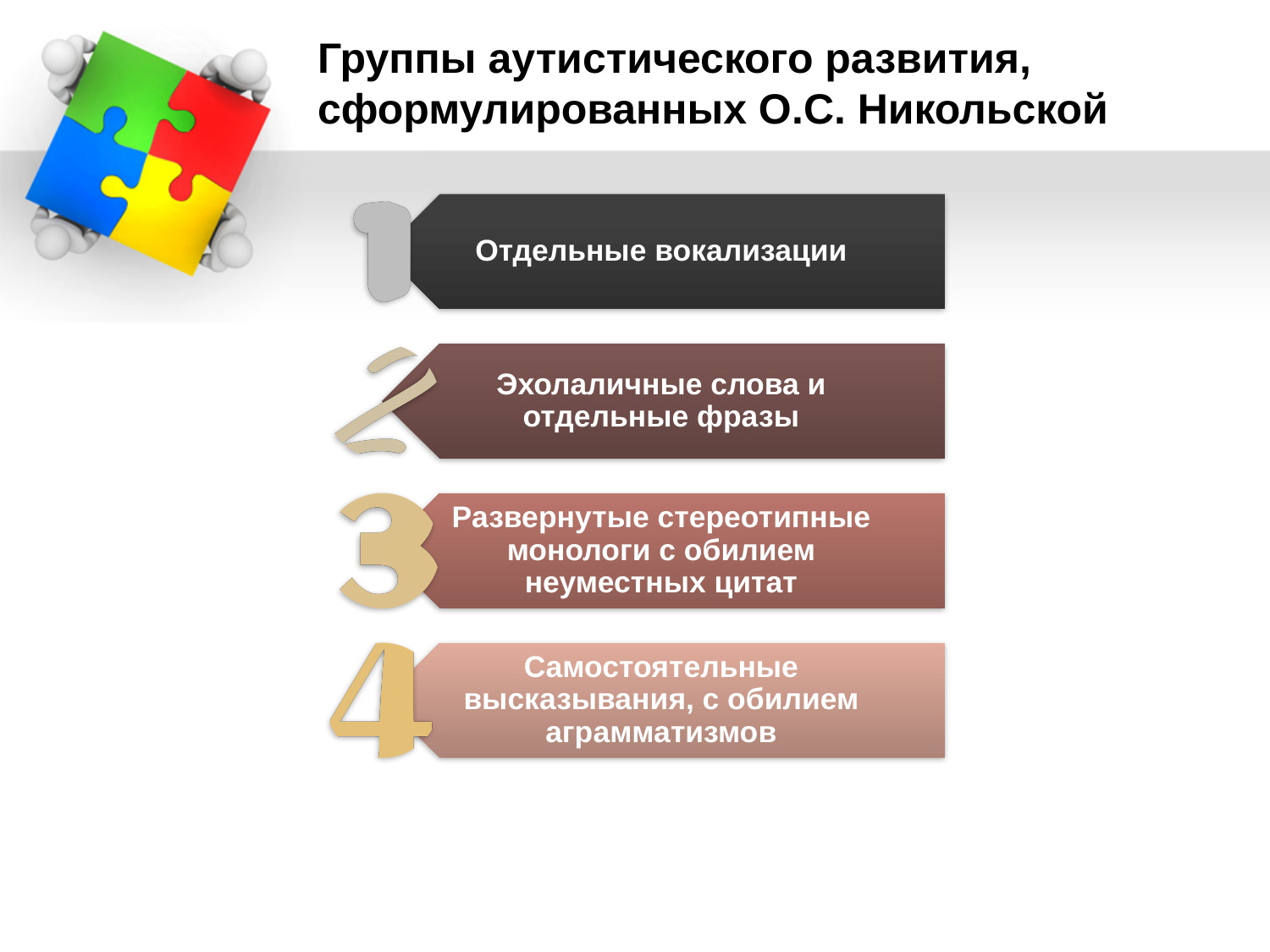

# Группы аутистического развития, сформулированных О.С. Никольской
Отдельные вокализации
Эхолаличные слова и отдельные фразы
Развернутые стереотипные монологи с обилием неуместных цитат
Самостоятельные высказывания, с обилием аграмматизмов